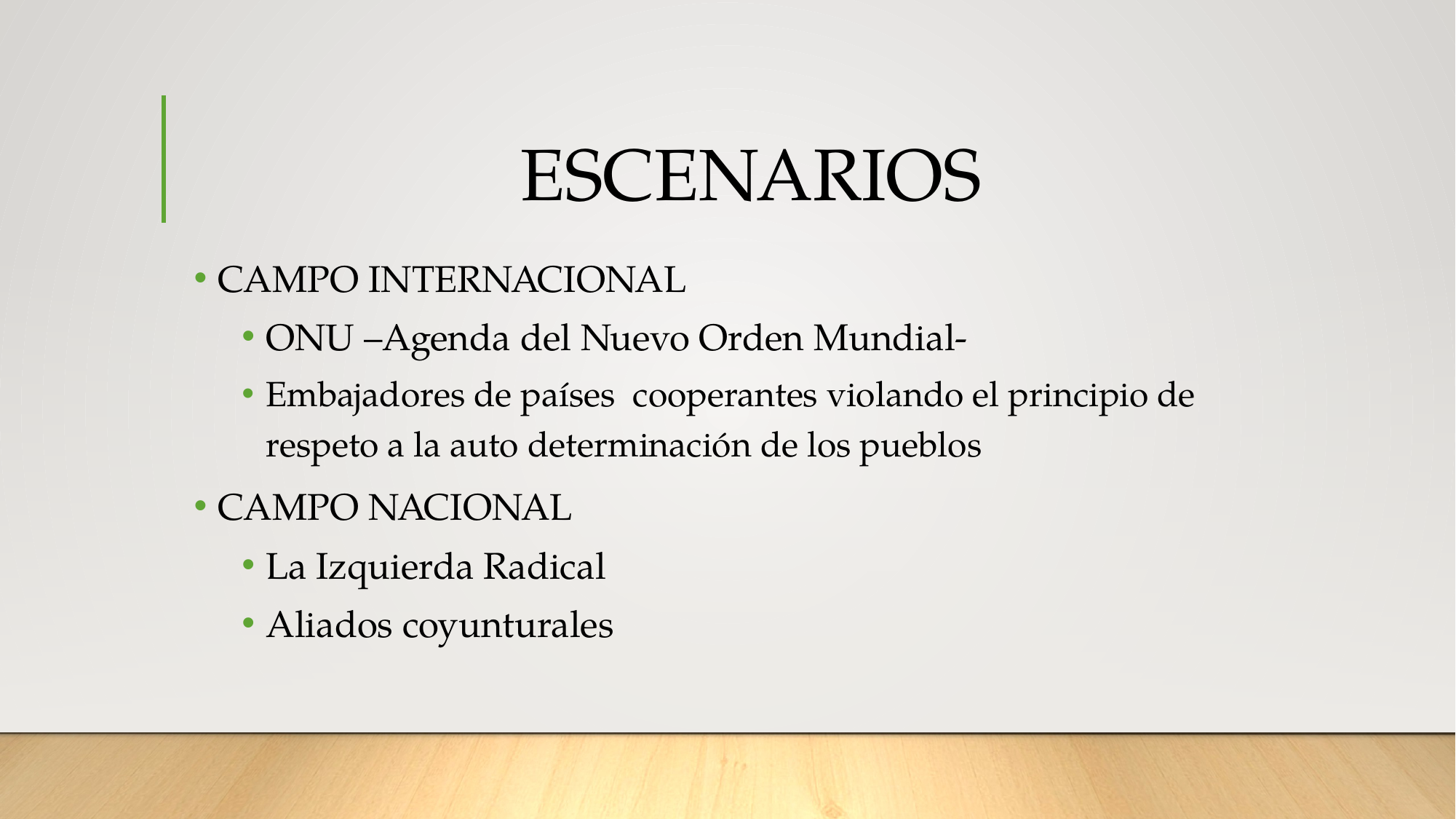

# ESCENARIOS
CAMPO INTERNACIONAL
ONU –Agenda del Nuevo Orden Mundial-
Embajadores de países  cooperantes violando el principio de respeto a la auto determinación de los pueblos
CAMPO NACIONAL
La Izquierda Radical
Aliados coyunturales